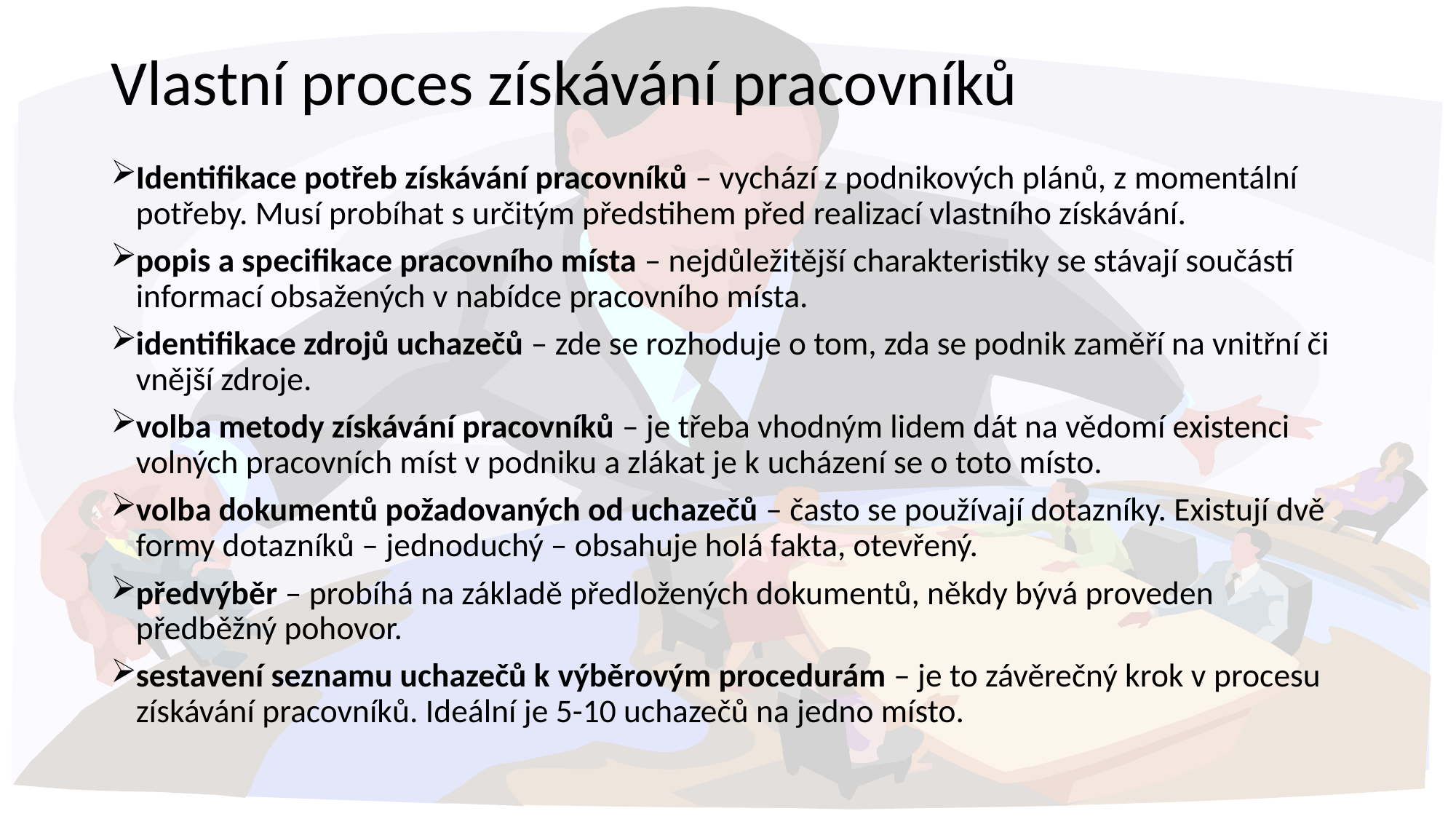

# Vlastní proces získávání pracovníků
Identifikace potřeb získávání pracovníků – vychází z podnikových plánů, z momentální potřeby. Musí probíhat s určitým předstihem před realizací vlastního získávání.
popis a specifikace pracovního místa – nejdůležitější charakteristiky se stávají součástí informací obsažených v nabídce pracovního místa.
identifikace zdrojů uchazečů – zde se rozhoduje o tom, zda se podnik zaměří na vnitřní či vnější zdroje.
volba metody získávání pracovníků – je třeba vhodným lidem dát na vědomí existenci volných pracovních míst v podniku a zlákat je k ucházení se o toto místo.
volba dokumentů požadovaných od uchazečů – často se používají dotazníky. Existují dvě formy dotazníků – jednoduchý – obsahuje holá fakta, otevřený.
předvýběr – probíhá na základě předložených dokumentů, někdy bývá proveden předběžný pohovor.
sestavení seznamu uchazečů k výběrovým procedurám – je to závěrečný krok v procesu získávání pracovníků. Ideální je 5-10 uchazečů na jedno místo.